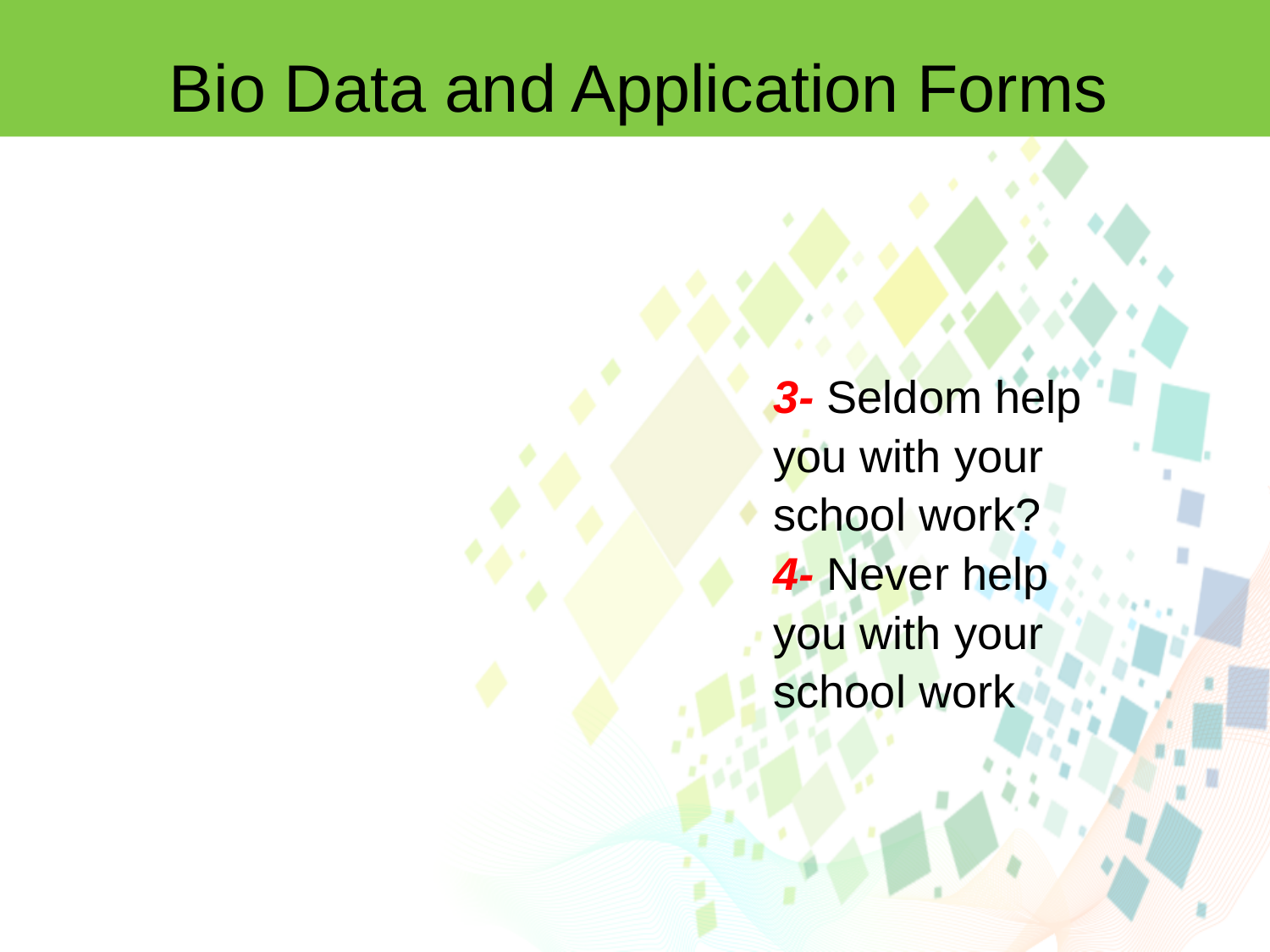

Bio Data and Application Forms
3- Seldom help you with your school work?
4- Never help you with your school work